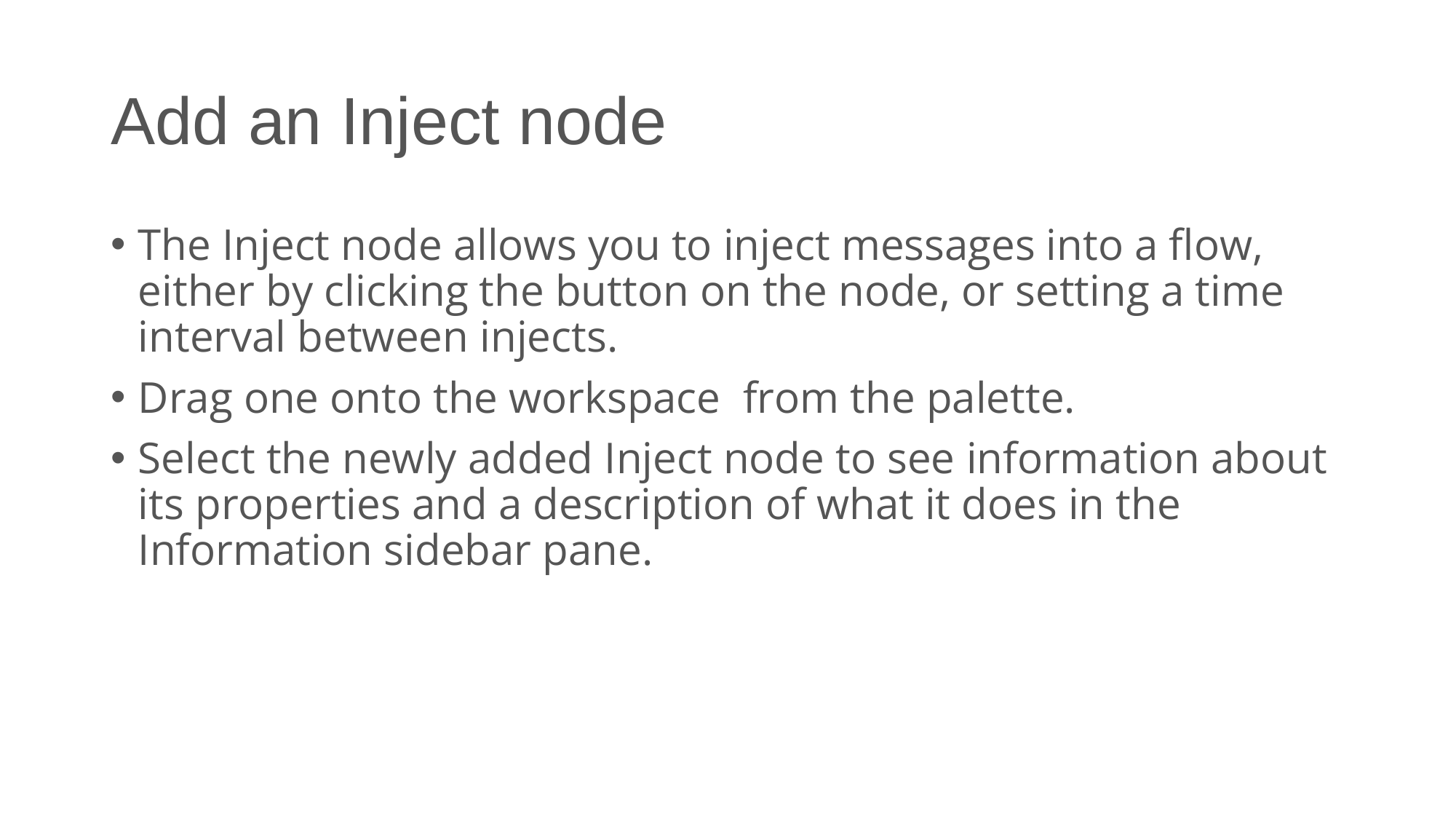

# Add an Inject node
The Inject node allows you to inject messages into a flow, either by clicking the button on the node, or setting a time interval between injects.
Drag one onto the workspace  from the palette.
Select the newly added Inject node to see information about its properties and a description of what it does in the Information sidebar pane.